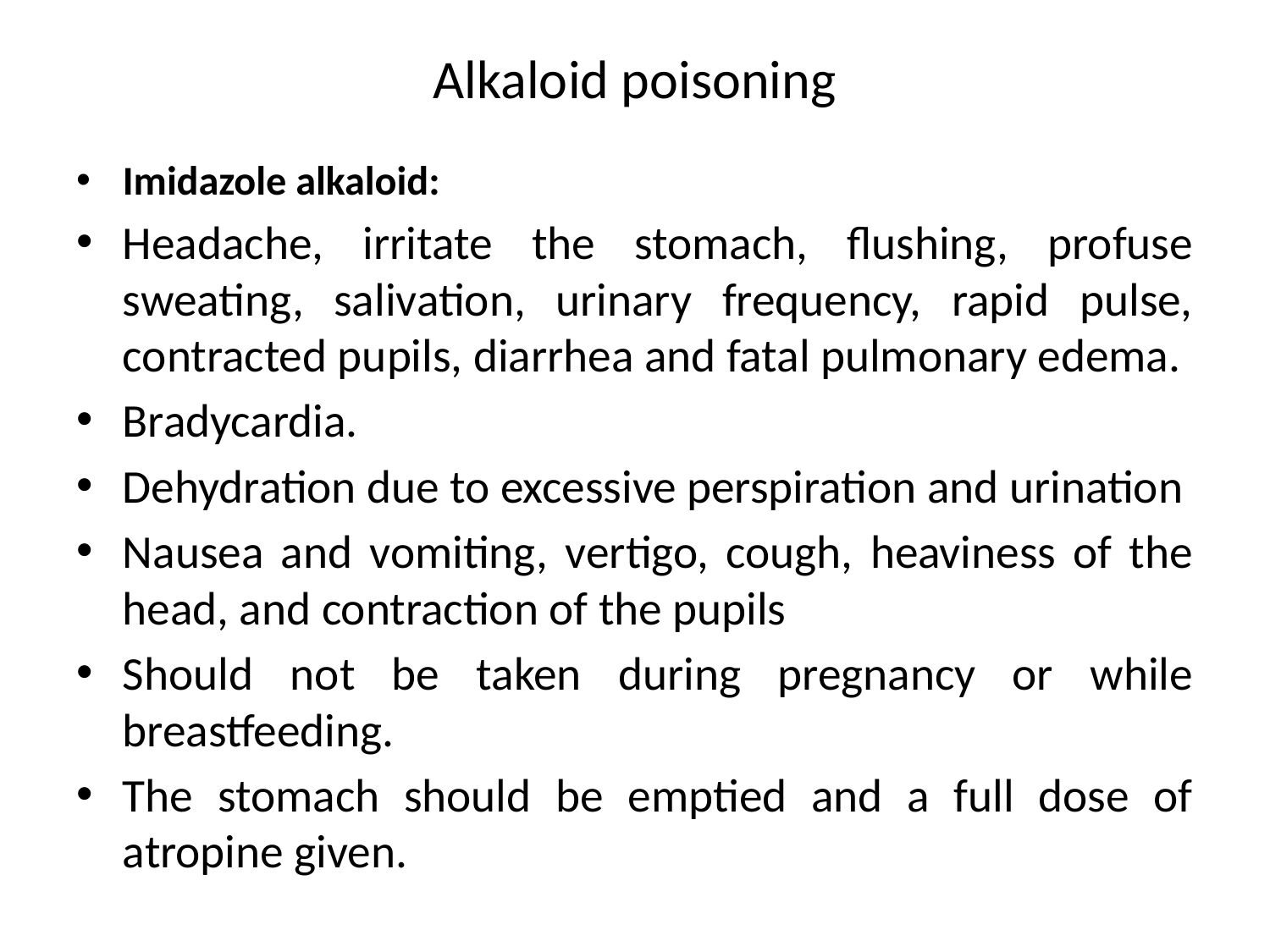

# Alkaloid poisoning
Imidazole alkaloid:
Headache, irritate the stomach, flushing, profuse sweating, salivation, urinary frequency, rapid pulse, contracted pupils, diarrhea and fatal pulmonary edema.
Bradycardia.
Dehydration due to excessive perspiration and urination
Nausea and vomiting, vertigo, cough, heaviness of the head, and contraction of the pupils
Should not be taken during pregnancy or while breastfeeding.
The stomach should be emptied and a full dose of atropine given.